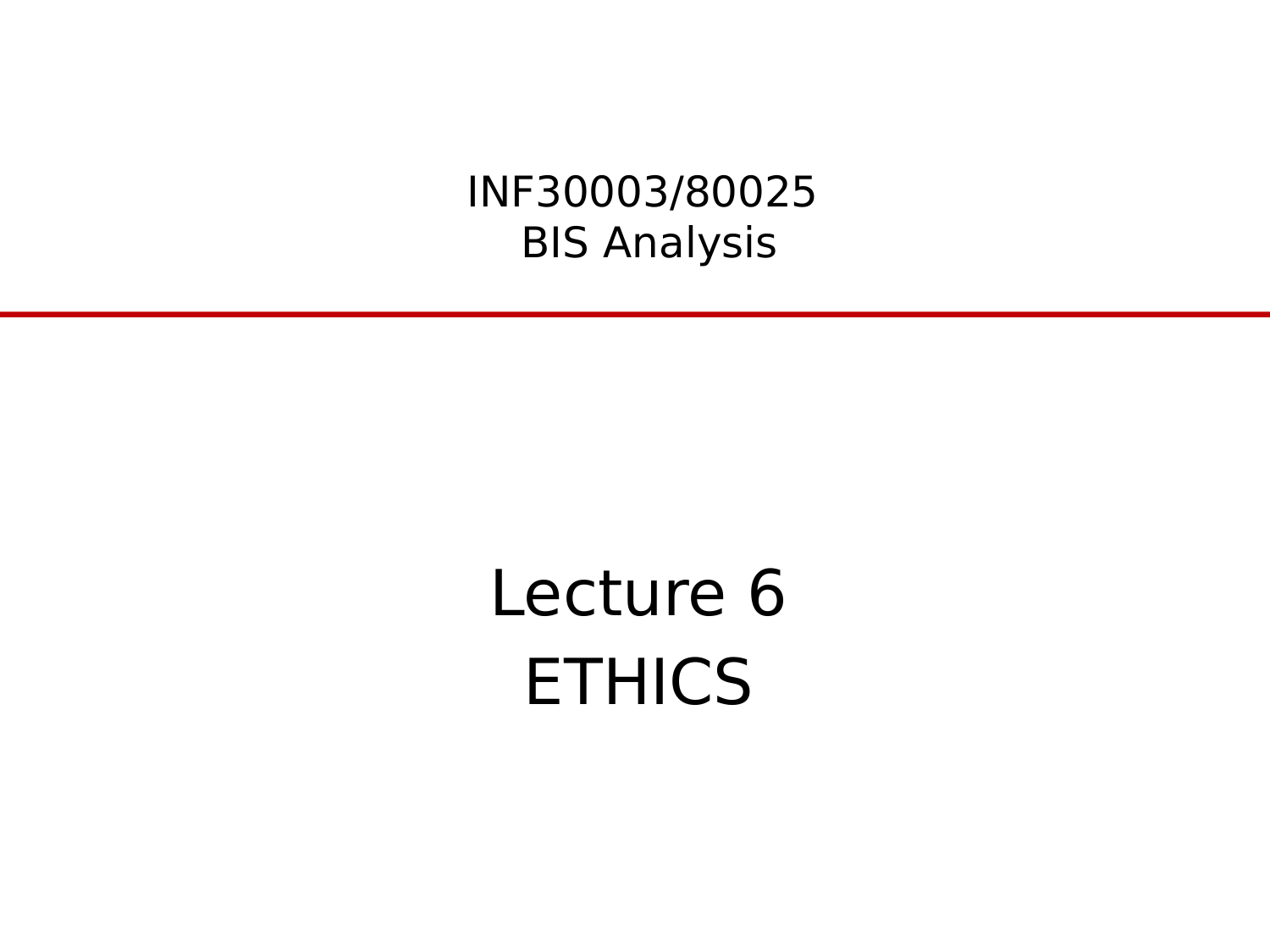

# INF30003/80025 BIS Analysis
Lecture 6
ETHICS